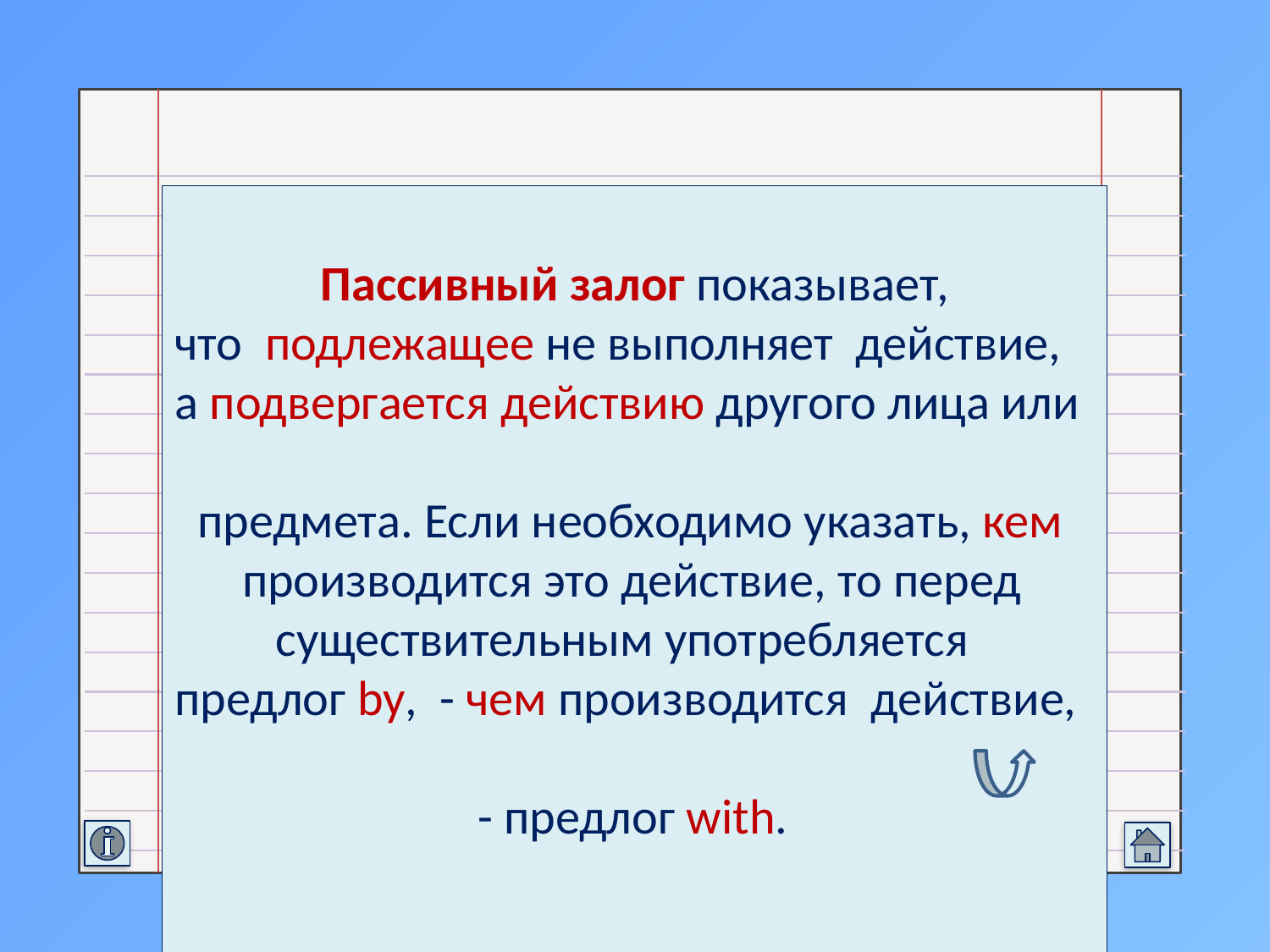

Пассивный залог используется,
    как правило, в письменной речи, если
    не требуется указывать действующее
           лицо, или же оно не известно.
        Области применения пассивного
     залога - язык газет, бизнеса, рекламы,
                            инструкций.

             Пассивный залог показывает,
что  подлежащее не выполняет  действие, а подвергается действию другого лица или
  предмета. Если необходимо указать, кем
      производится это действие, то перед
         существительным употребляется
предлог by,  - чем производится  действие,
                           - предлог with.

Значение

Использование

Примеры
Л

Видо-временные формы

Упражнения